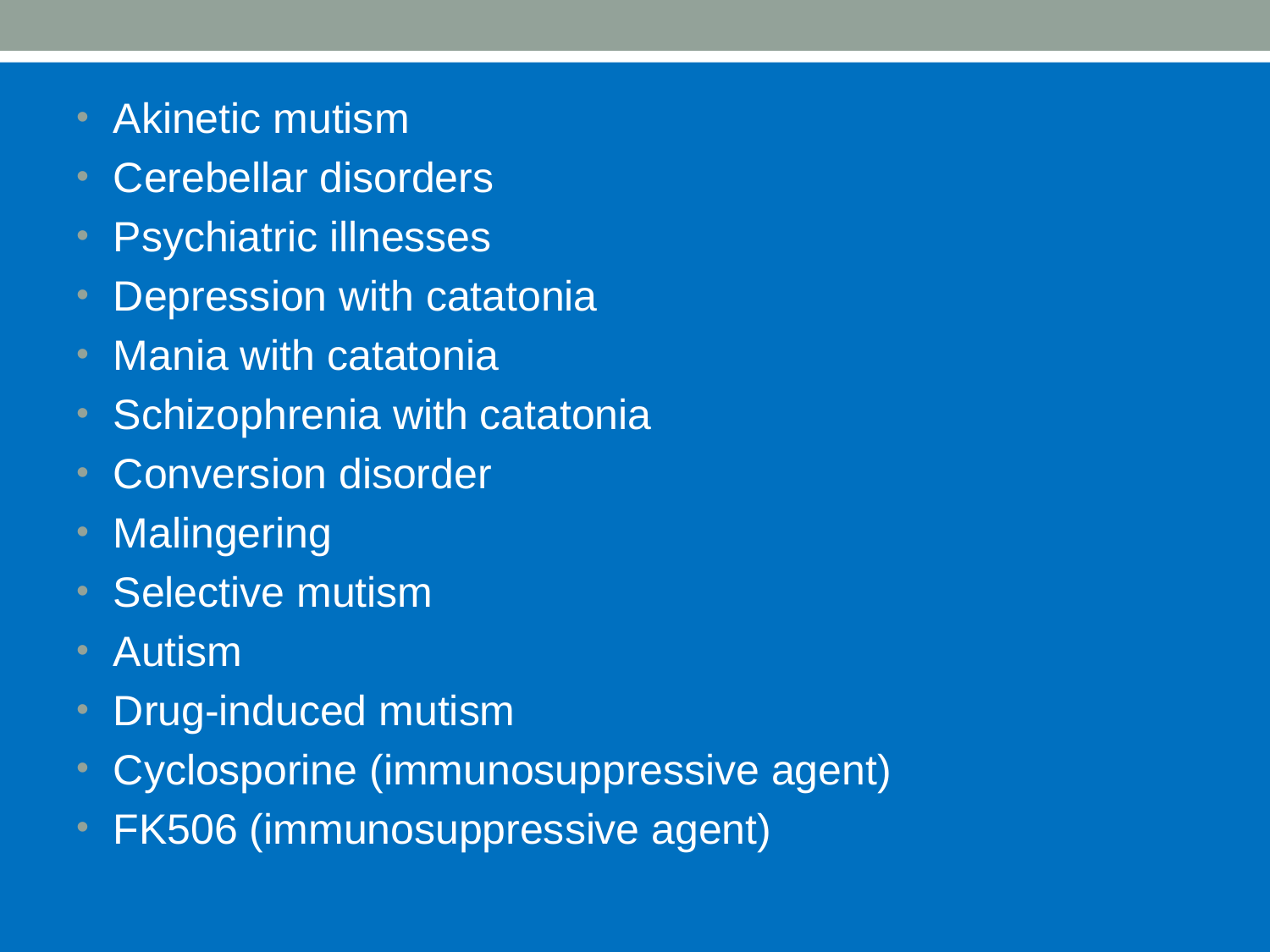

#
 Akinetic mutism
 Cerebellar disorders
 Psychiatric illnesses
 Depression with catatonia
 Mania with catatonia
 Schizophrenia with catatonia
 Conversion disorder
 Malingering
 Selective mutism
 Autism
 Drug-induced mutism
 Cyclosporine (immunosuppressive agent)
 FK506 (immunosuppressive agent)